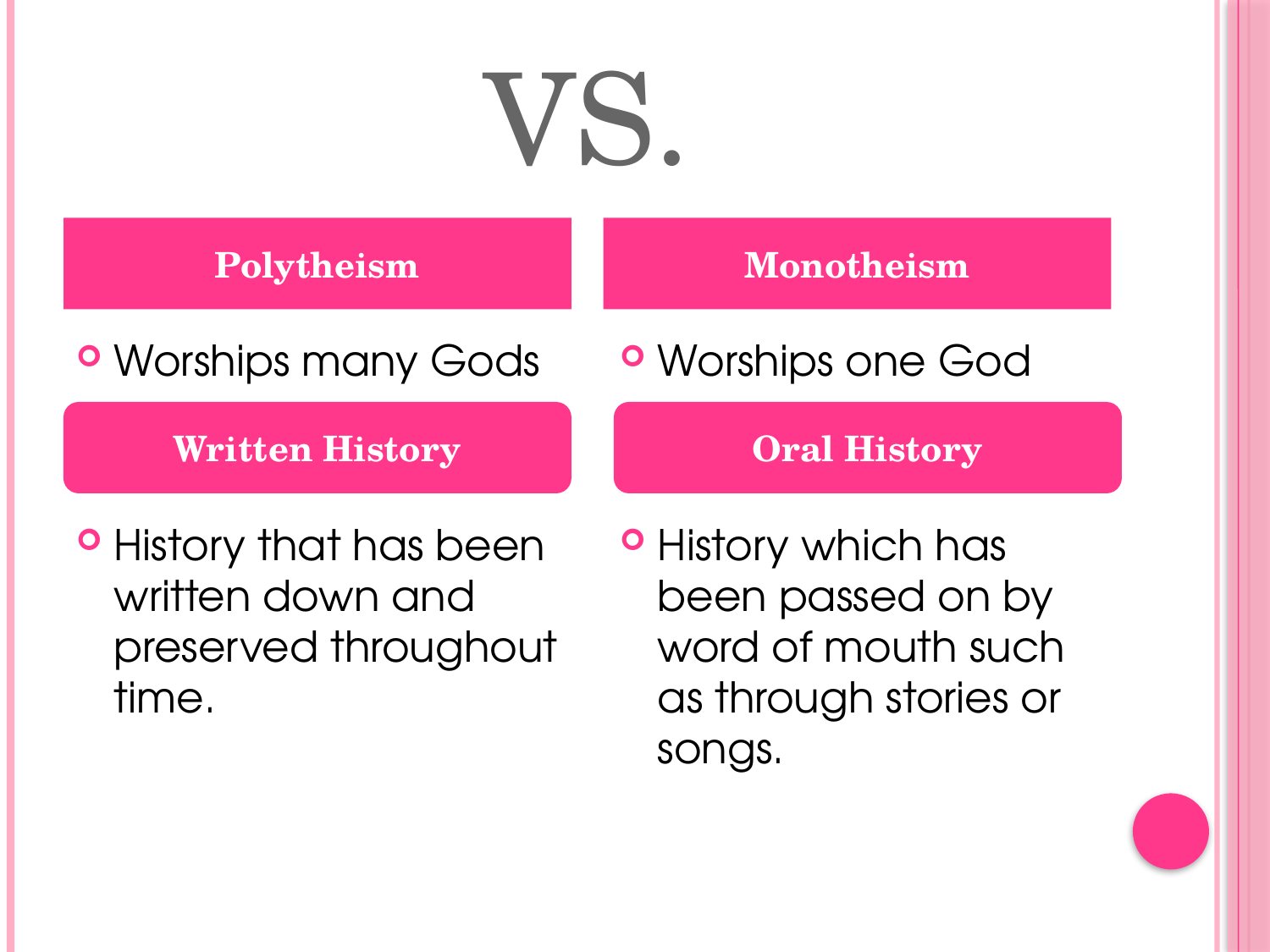

# VS.
Polytheism
Monotheism
Worships many Gods

History that has been written down and preserved throughout time.
Worships one God

History which has been passed on by word of mouth such as through stories or songs.
Written History
Oral History